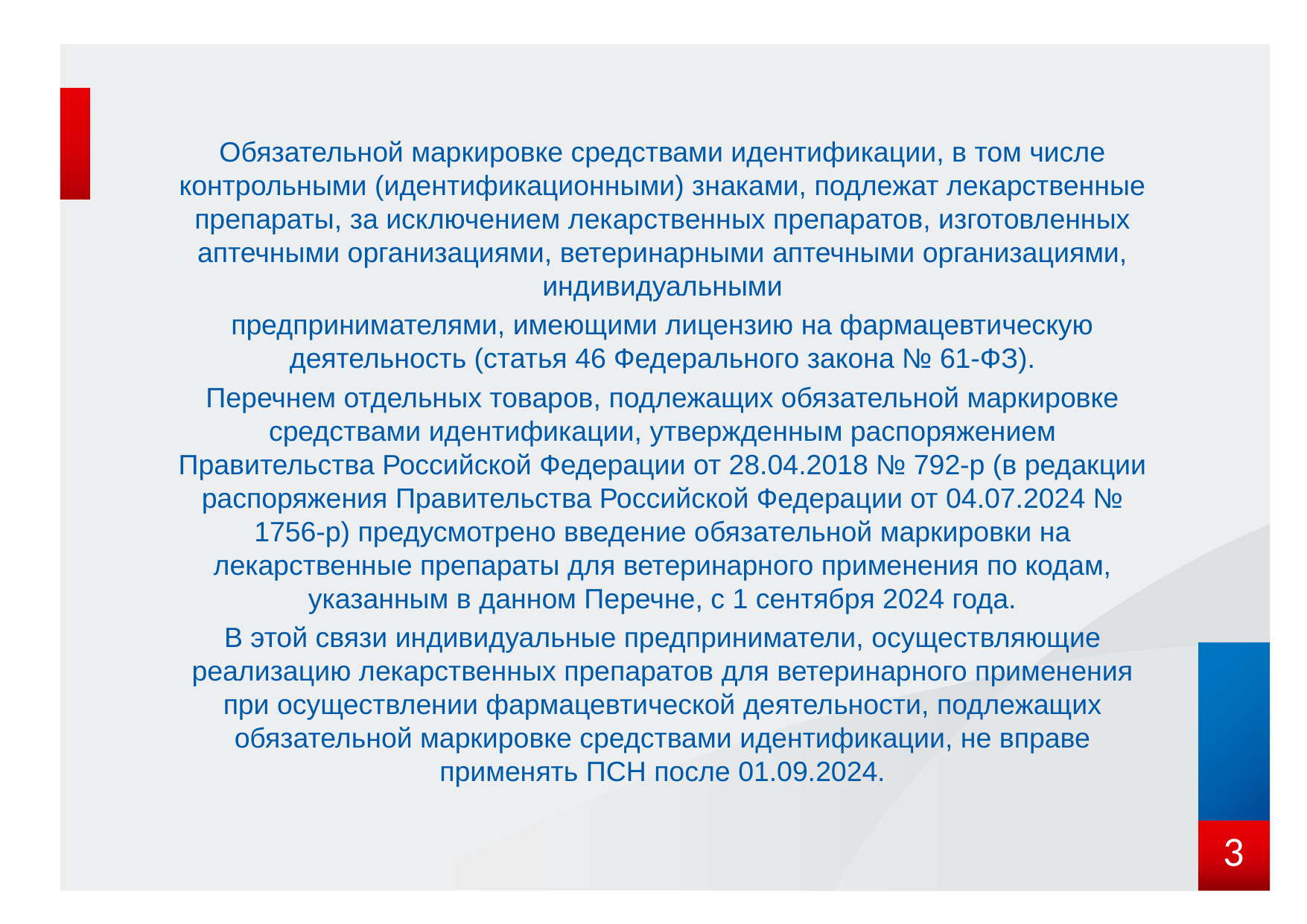

Обязательной маркировке средствами идентификации, в том числе контрольными (идентификационными) знаками, подлежат лекарственные препараты, за исключением лекарственных препаратов, изготовленных аптечными организациями, ветеринарными аптечными организациями, индивидуальными
предпринимателями, имеющими лицензию на фармацевтическую деятельность (статья 46 Федерального закона № 61-ФЗ).
Перечнем отдельных товаров, подлежащих обязательной маркировке средствами идентификации, утвержденным распоряжением Правительства Российской Федерации от 28.04.2018 № 792-р (в редакции распоряжения Правительства Российской Федерации от 04.07.2024 № 1756-р) предусмотрено введение обязательной маркировки на лекарственные препараты для ветеринарного применения по кодам, указанным в данном Перечне, с 1 сентября 2024 года.
В этой связи индивидуальные предприниматели, осуществляющие реализацию лекарственных препаратов для ветеринарного применения при осуществлении фармацевтической деятельности, подлежащих обязательной маркировке средствами идентификации, не вправе применять ПСН после 01.09.2024.
3